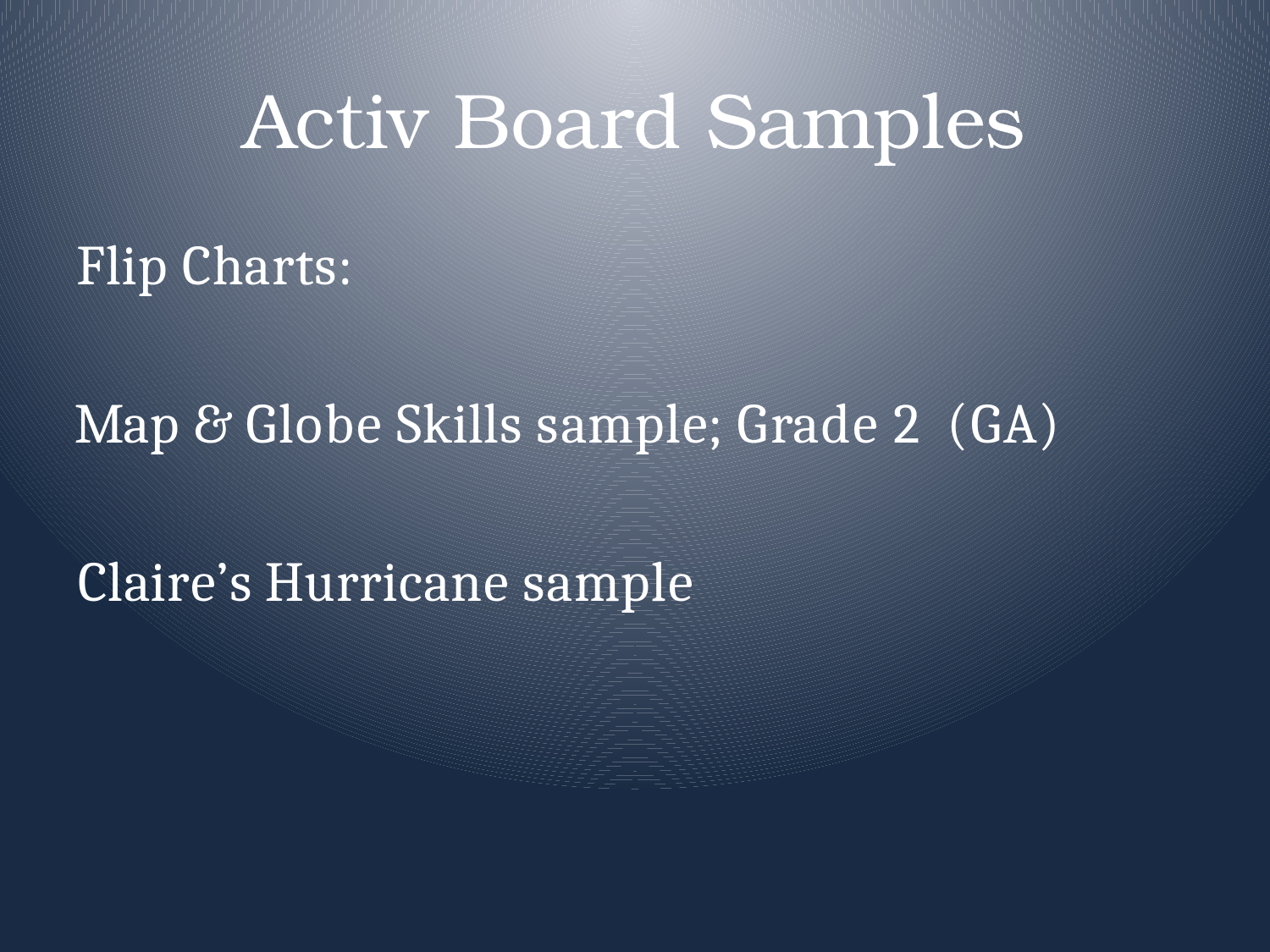

# Activ Board Samples
Flip Charts:

Map & Globe Skills sample; Grade 2  (GA)

Claire’s Hurricane sample